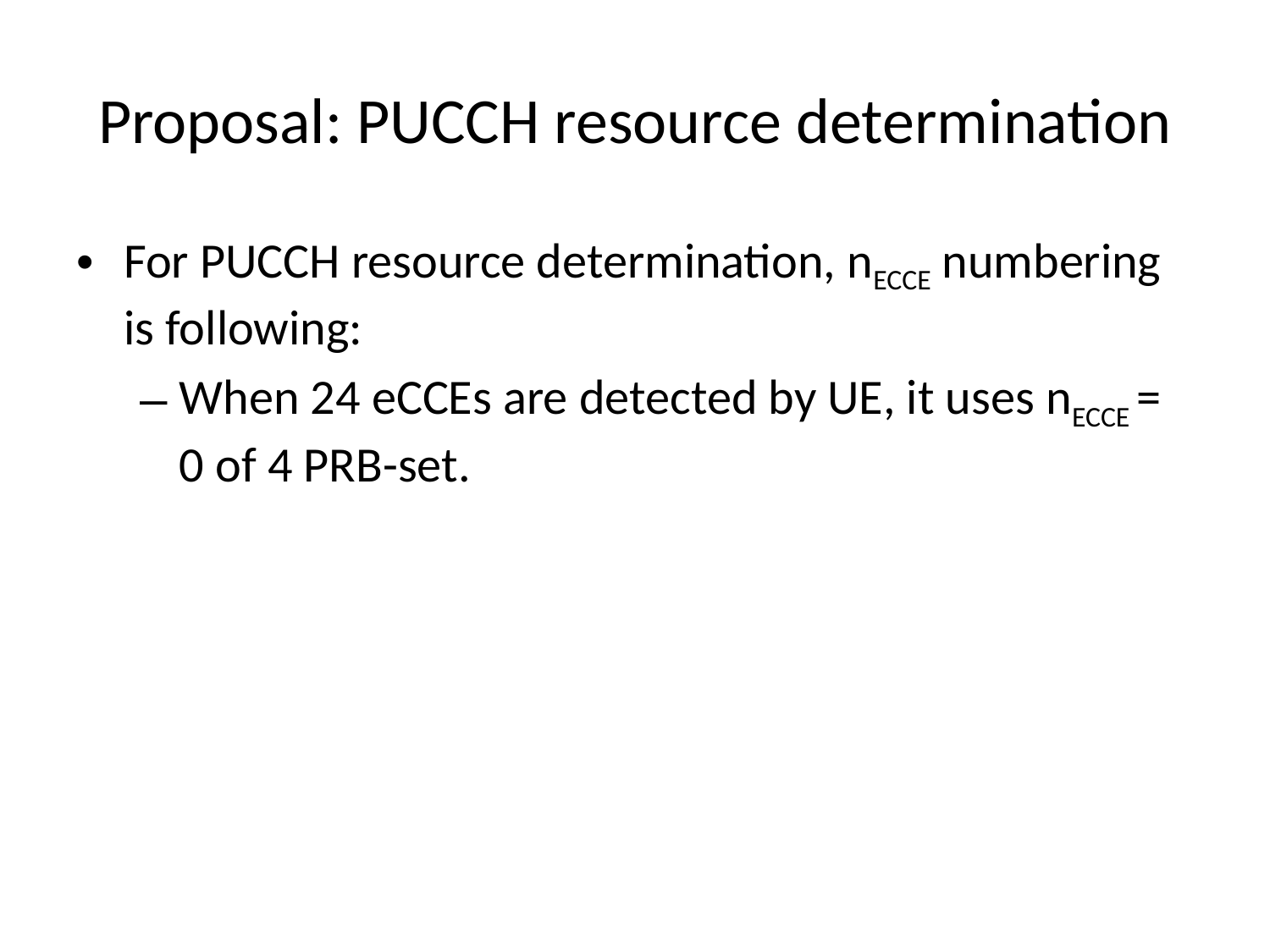

# Proposal: PUCCH resource determination
For PUCCH resource determination, nECCE numbering is following:
When 24 eCCEs are detected by UE, it uses nECCE = 0 of 4 PRB-set.